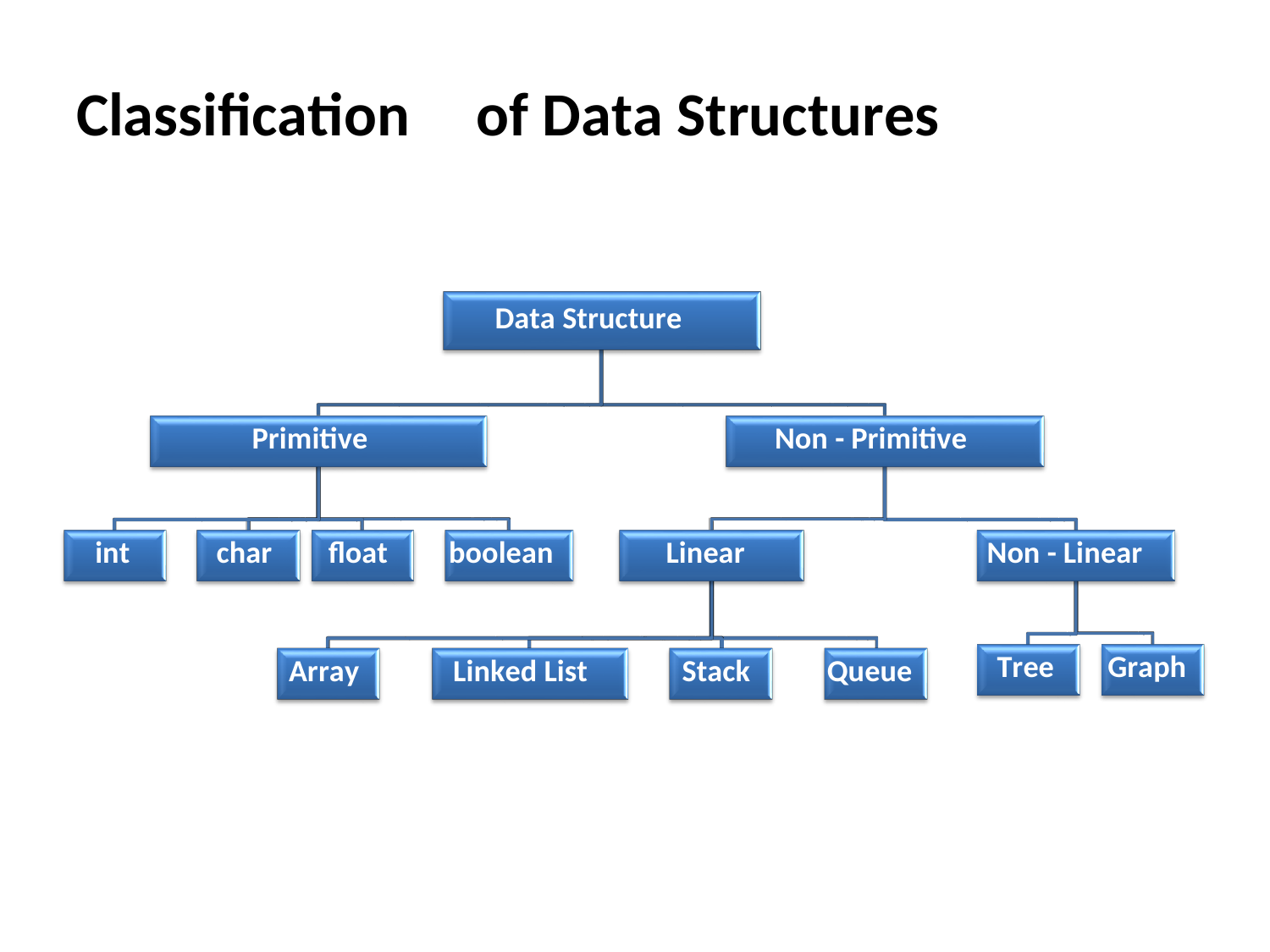

Classification
of Data Structures

Data Structure

Primitive
Non - Primitive

int
char
float
boolean
Linear
Non - Linear

Tree
Graph
Array
Linked List
Stack
Queue